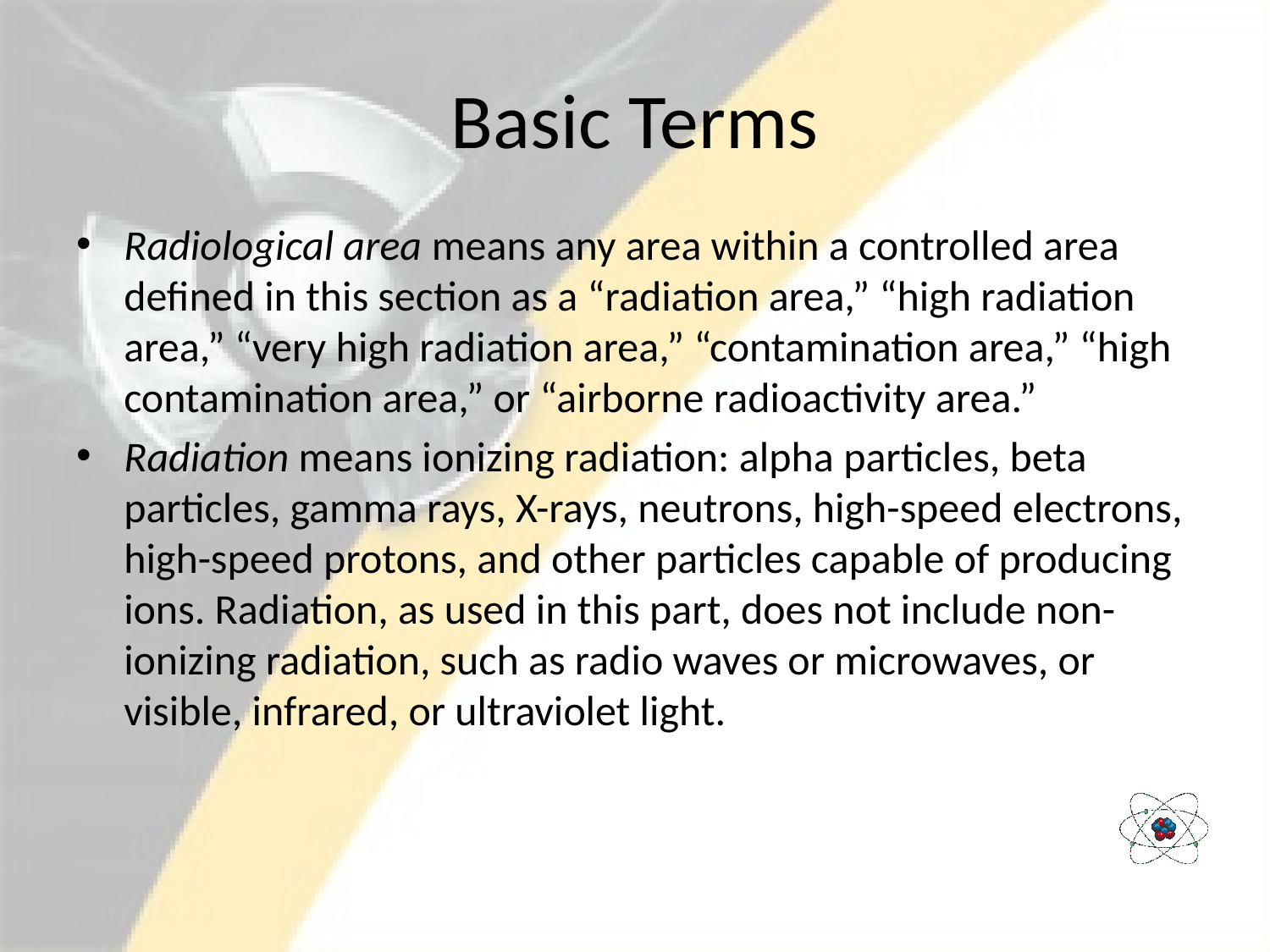

# Basic Terms
Radiological area means any area within a controlled area defined in this section as a “radiation area,” “high radiation area,” “very high radiation area,” “contamination area,” “high contamination area,” or “airborne radioactivity area.”
Radiation means ionizing radiation: alpha particles, beta particles, gamma rays, X-rays, neutrons, high-speed electrons, high-speed protons, and other particles capable of producing ions. Radiation, as used in this part, does not include non-ionizing radiation, such as radio waves or microwaves, or visible, infrared, or ultraviolet light.